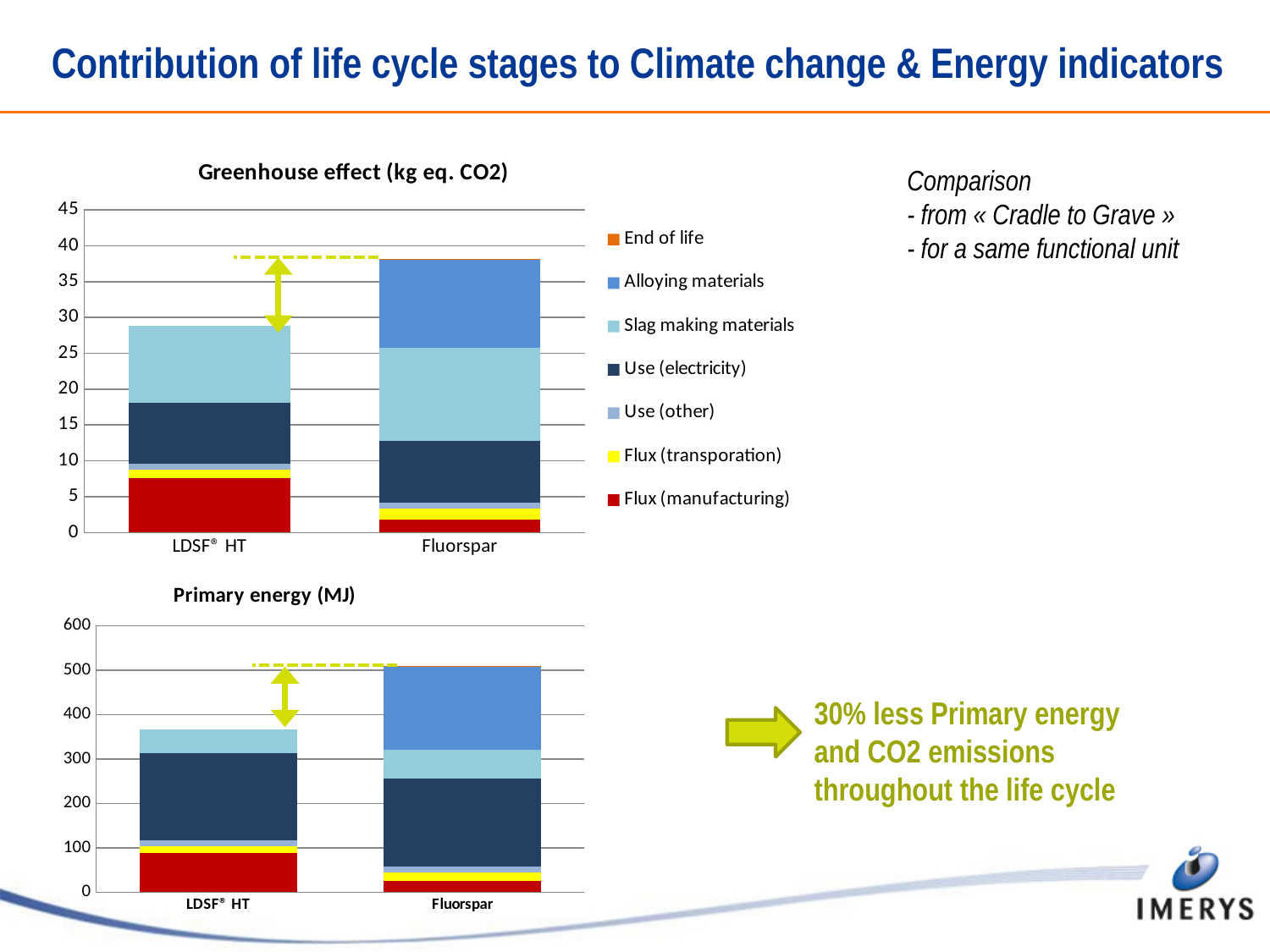

# Contribution of life cycle stages to Climate change & Energy indicators

### Chart: Greenhouse effect (kg eq. CO2)

| Category | Flux (manufacturing) | Flux (transporation) | Use (other) | Use (electricity) | Slag making materials | Alloying materials | End of life |
|---|---|---|---|---|---|---|---|
| LDSF® HT | 7.5964421920000005 | 1.164427582 | 0.844604885999999 | 8.55252957 | 10.633363042000001 | 0.0 | 0.0 |
| Fluorspar | 1.846036674 | 1.455534477 | 0.8890577749999906 | 8.55252957 | 12.996332607000001 | 12.368944552 | 0.037441142 |
Comparison
- from « Cradle to Grave »
- for a same functional unit

### Chart: Primary energy (MJ)

| Category | Fabrication Flux | Transport Flux | Use (other) | Electricity | Slag making materials | Alloying materials | End of life |
|---|---|---|---|---|---|---|---|
| LDSF® HT | 88.218705 | 15.180065 | 12.869365000000016 | 196.720128 | 53.161074 | 0.0 | 0.0 |
| Fluorspar | 26.108827 | 18.975082 | 13.546700000000044 | 196.720128 | 64.974646 | 187.575956 | 0.585112996115718 |
30% less Primary energy and CO2 emissions throughout the life cycle